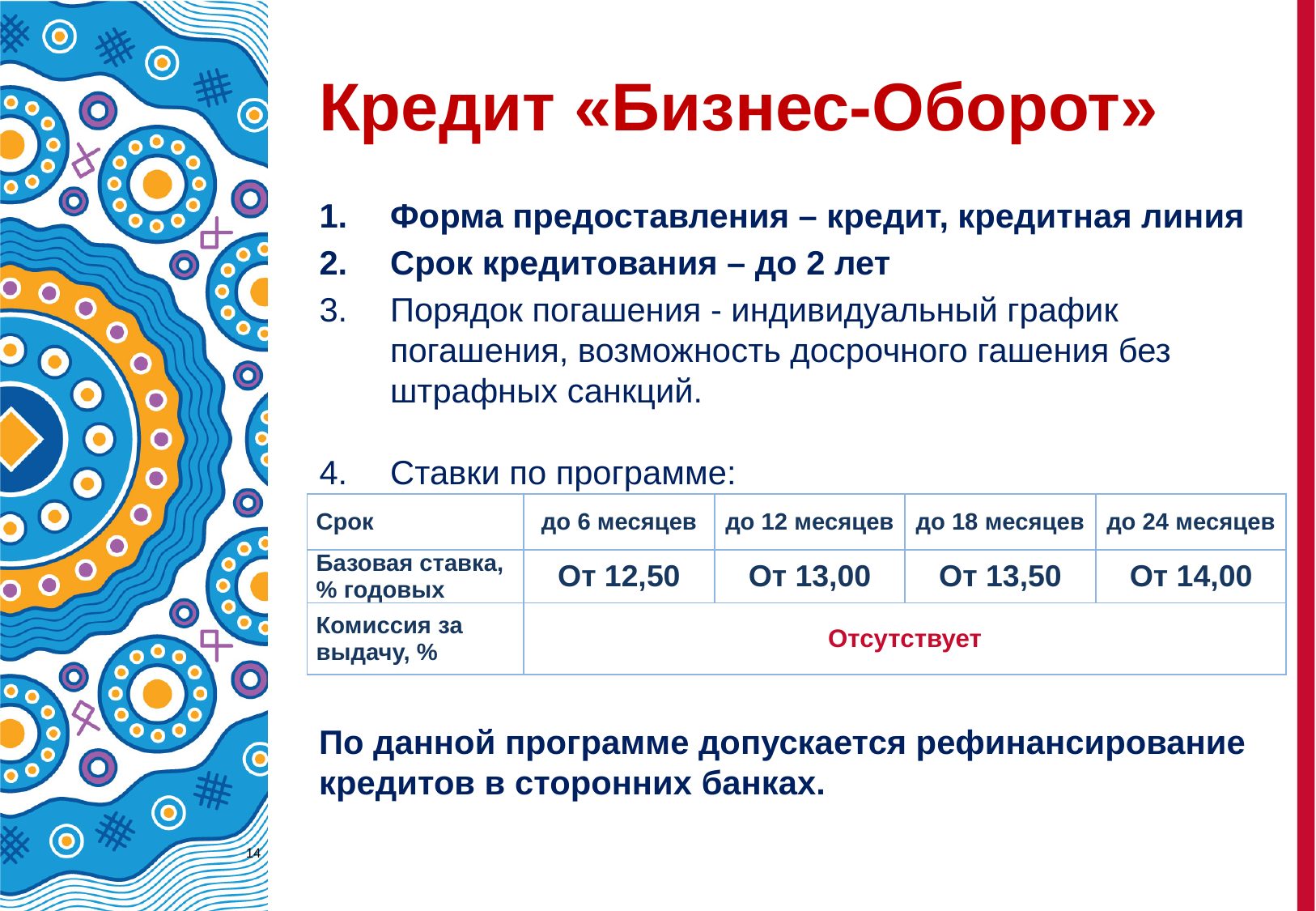

Кредит «Бизнес-Оборот»
Форма предоставления – кредит, кредитная линия
Срок кредитования – до 2 лет
Порядок погашения - индивидуальный график погашения, возможность досрочного гашения без штрафных санкций.

Ставки по программе:

| Срок | до 6 месяцев | до 12 месяцев | до 18 месяцев | до 24 месяцев |
| --- | --- | --- | --- | --- |
| Базовая ставка, % годовых | От 12,50 | От 13,00 | От 13,50 | От 14,00 |
| Комиссия за выдачу, % | Отсутствует |  |  |  |
По данной программе допускается рефинансирование кредитов в сторонних банках.
14